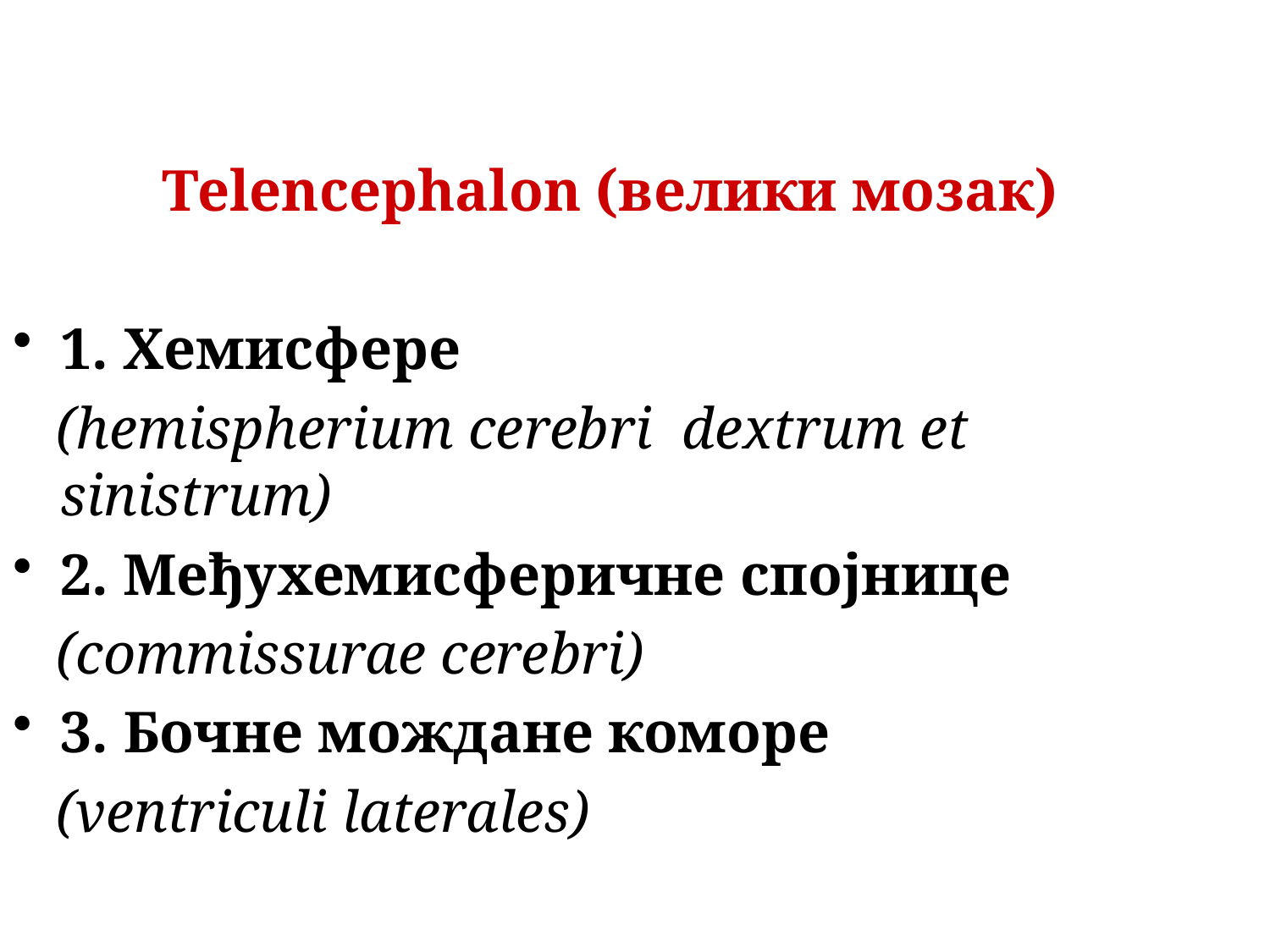

Telencephalon (велики мозак)

1. Хемисфере
   (hemispherium cerebri  dextrum et sinistrum)
2. Међухемисферичне спојницe
   (commissurae cerebri)
3. Бочне мождане коморе
   (ventriculi laterales)